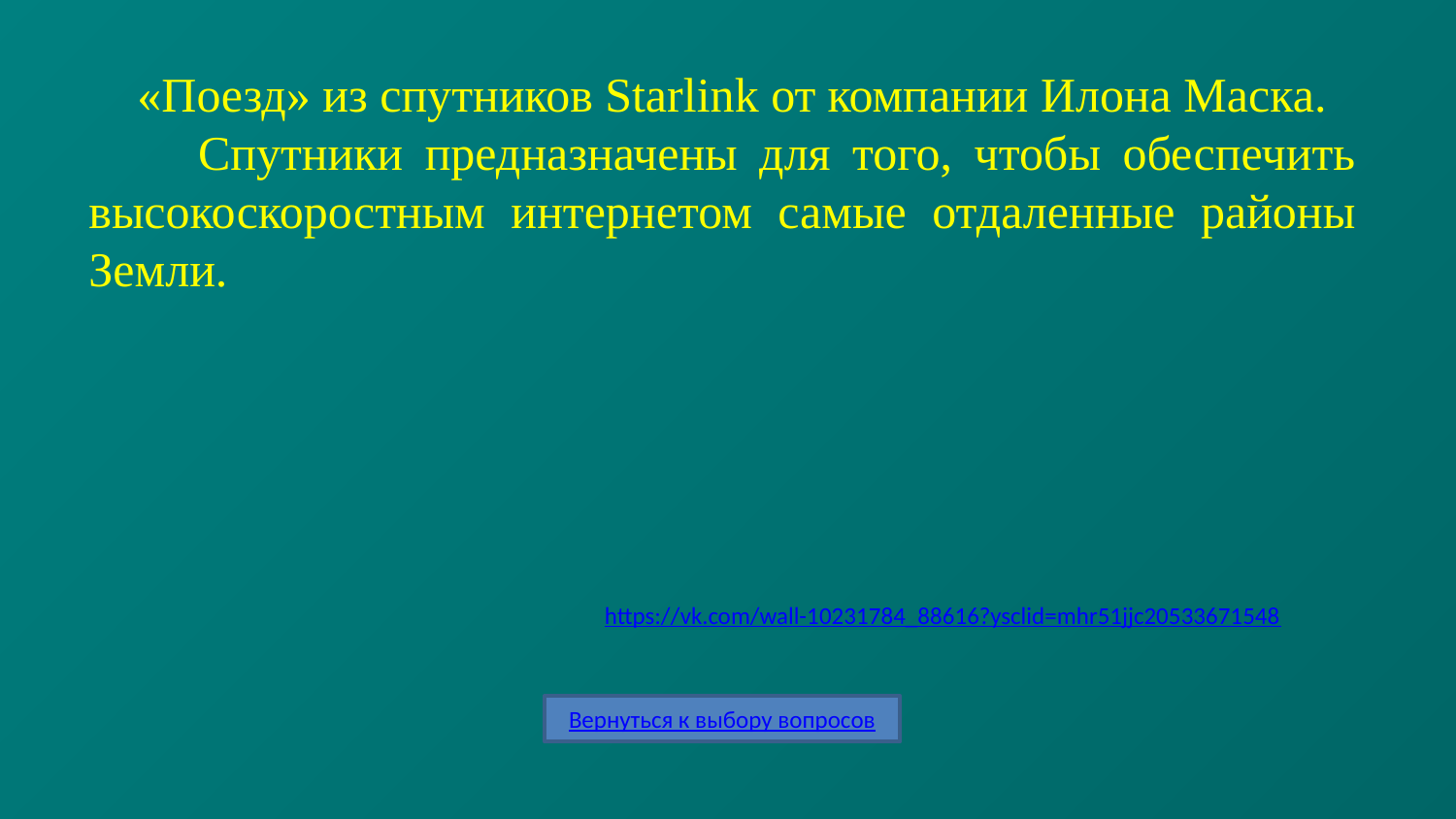

«Поезд» из спутников Starlink от компании Илона Маска.
     Спутники предназначены для того, чтобы обеспечить высокоскоростным интернетом самые отдаленные районы Земли.
https://vk.com/wall-10231784_88616?ysclid=mhr51jjc20533671548